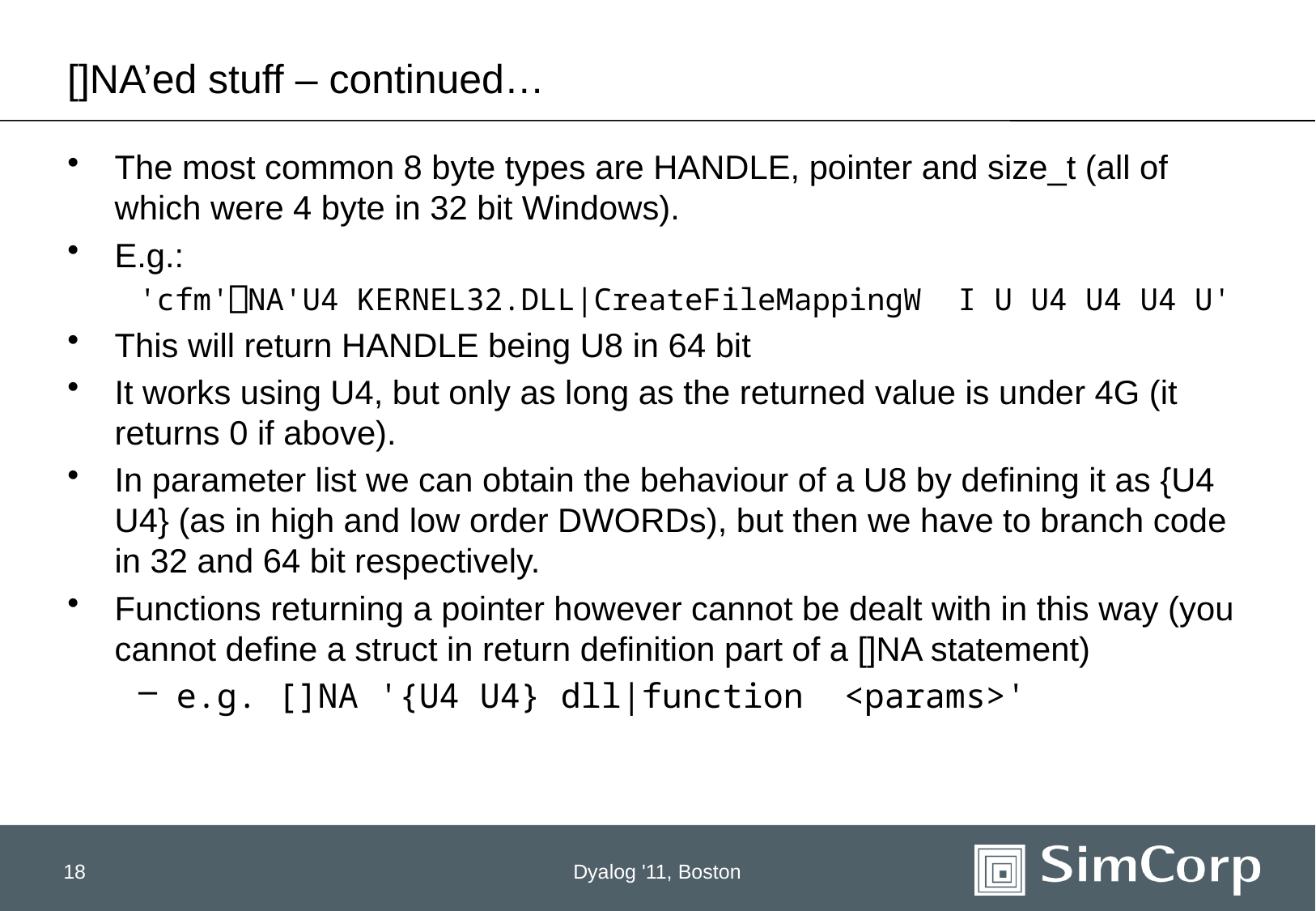

# []NA’ed stuff – continued…
The most common 8 byte types are HANDLE, pointer and size_t (all of which were 4 byte in 32 bit Windows).
E.g.:
'cfm'⎕NA'U4 KERNEL32.DLL|CreateFileMappingW  I U U4 U4 U4 U'
This will return HANDLE being U8 in 64 bit
It works using U4, but only as long as the returned value is under 4G (it returns 0 if above).
In parameter list we can obtain the behaviour of a U8 by defining it as {U4 U4} (as in high and low order DWORDs), but then we have to branch code in 32 and 64 bit respectively.
Functions returning a pointer however cannot be dealt with in this way (you cannot define a struct in return definition part of a []NA statement)
e.g. []NA '{U4 U4} dll|function  <params>'
18
Dyalog '11, Boston